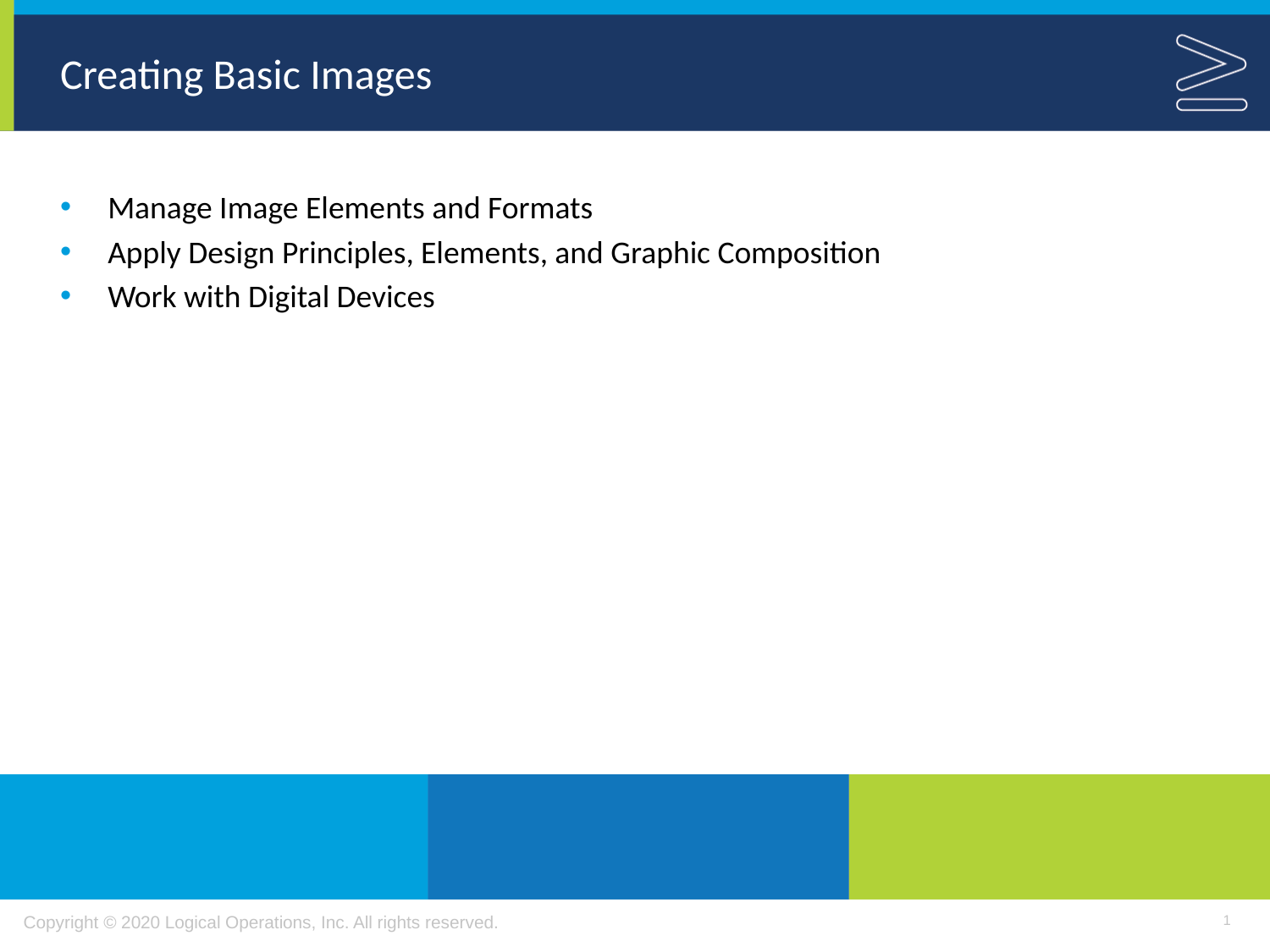

# Creating Basic Images
Manage Image Elements and Formats
Apply Design Principles, Elements, and Graphic Composition
Work with Digital Devices
1